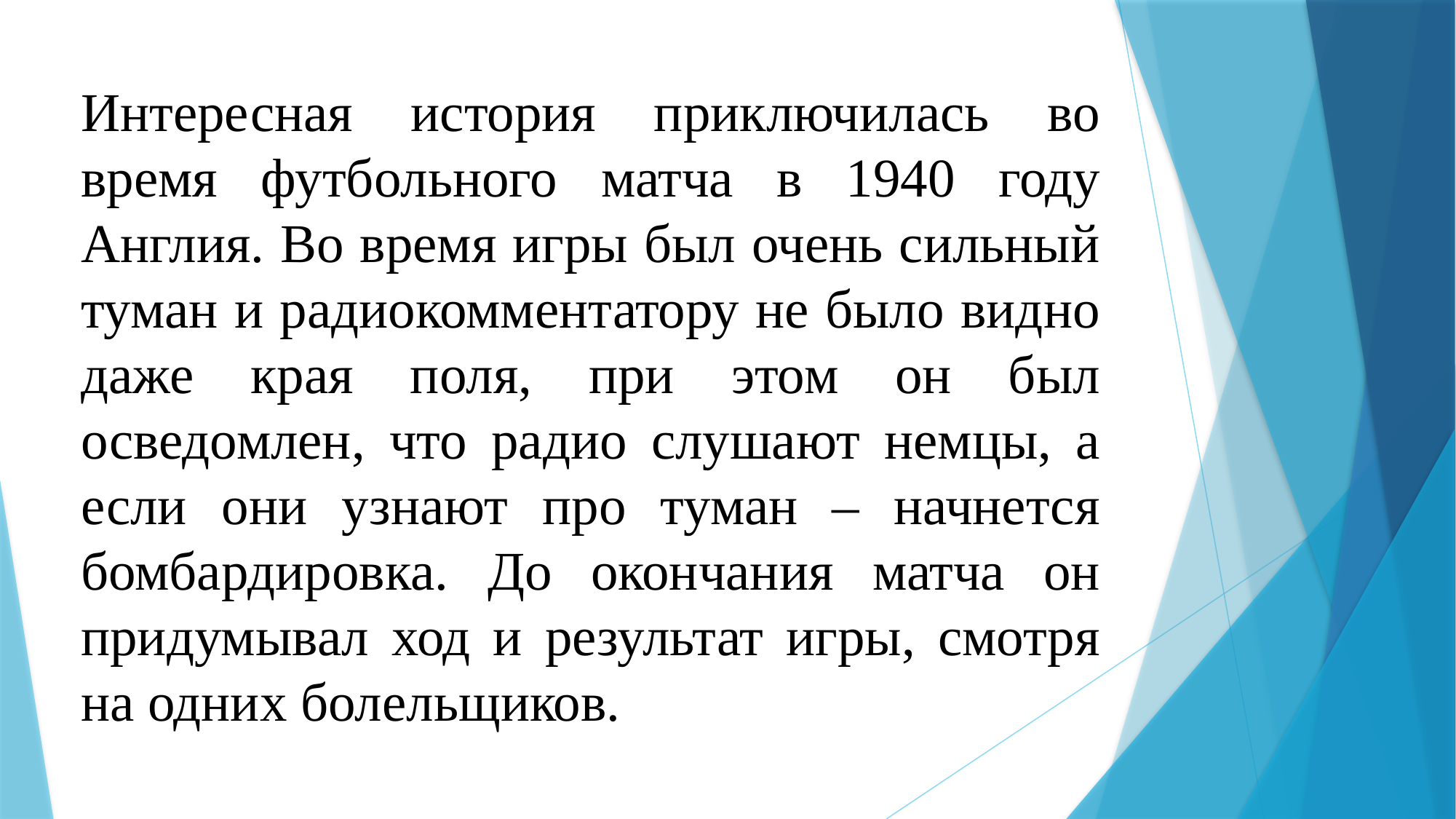

Интересная история приключилась во время футбольного матча в 1940 году Англия. Во время игры был очень сильный туман и радиокомментатору не было видно даже края поля, при этом он был осведомлен, что радио слушают немцы, а если они узнают про туман – начнется бомбардировка. До окончания матча он придумывал ход и результат игры, смотря на одних болельщиков.